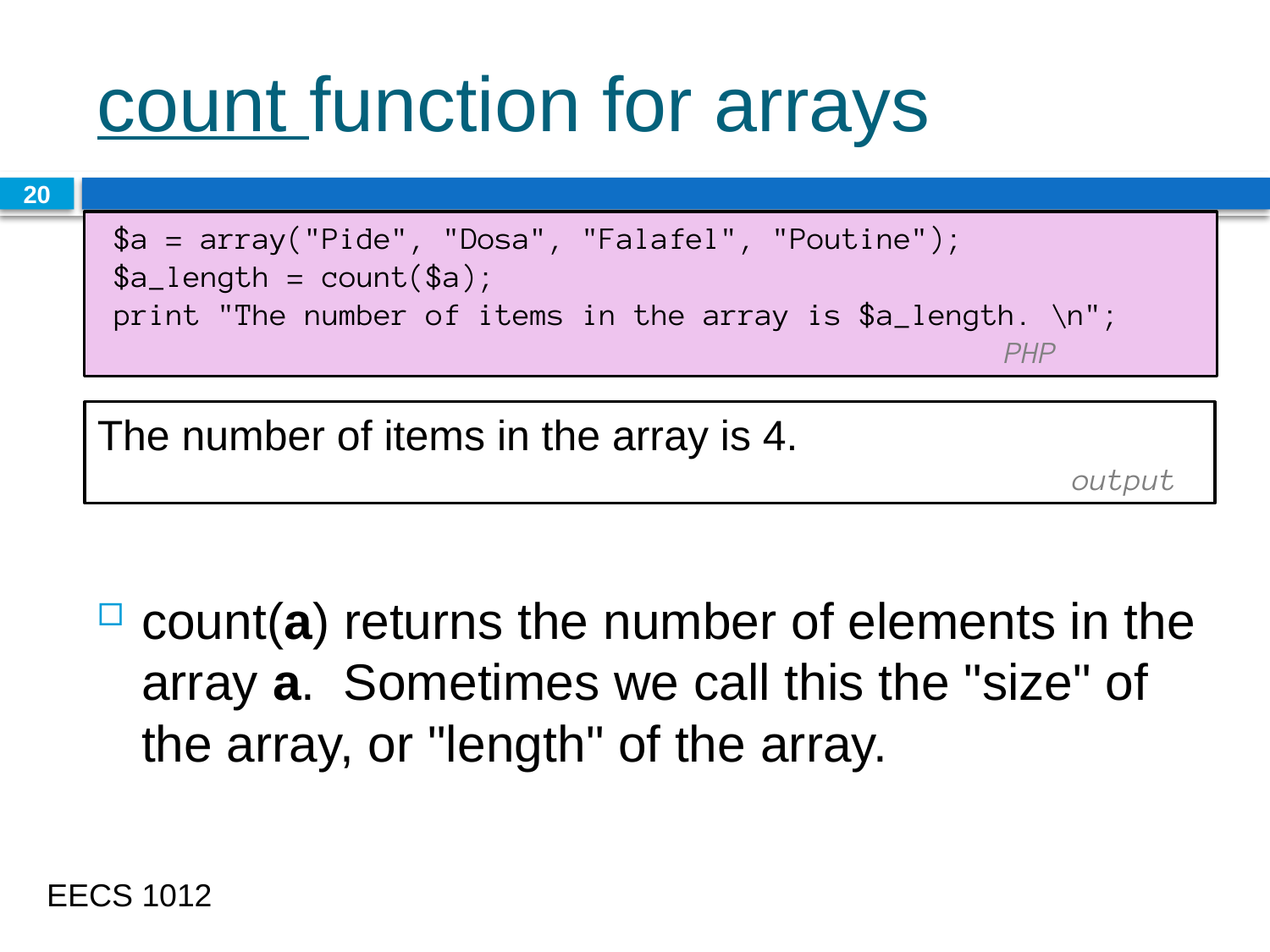

# count function for arrays
20
 $a = array("Pide", "Dosa", "Falafel", "Poutine");
 $a_length = count($a);
 print "The number of items in the array is $a_length. \n";
				  			 PHP
The number of items in the array is 4.
							     output
count(a) returns the number of elements in the array a.  Sometimes we call this the "size" of the array, or "length" of the array.
EECS 1012